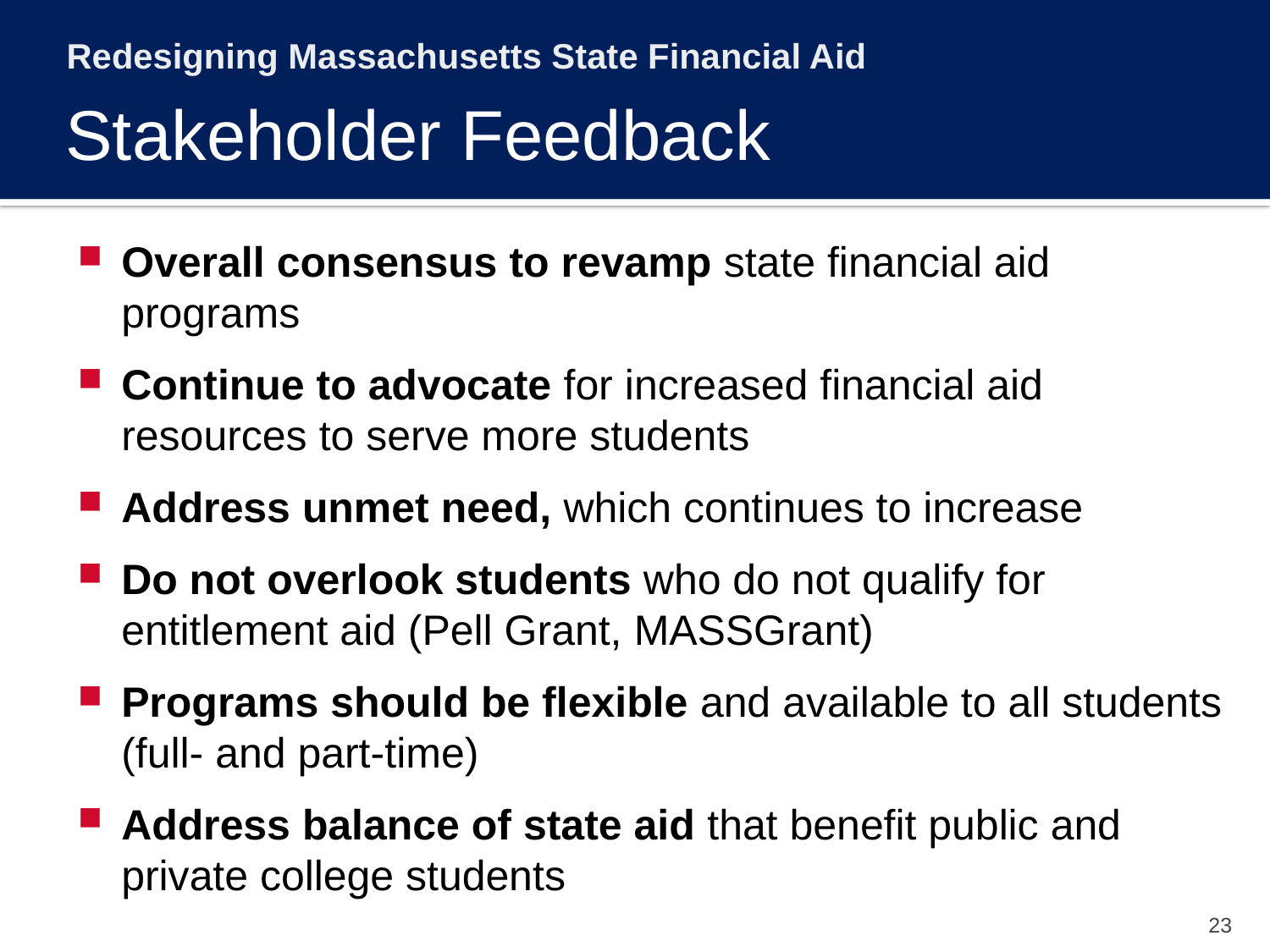

Redesigning Massachusetts State Financial Aid
# Stakeholder Feedback
Overall consensus to revamp state financial aid programs
Continue to advocate for increased financial aid resources to serve more students
Address unmet need, which continues to increase
Do not overlook students who do not qualify for entitlement aid (Pell Grant, MASSGrant)
Programs should be flexible and available to all students (full- and part-time)
Address balance of state aid that benefit public and private college students